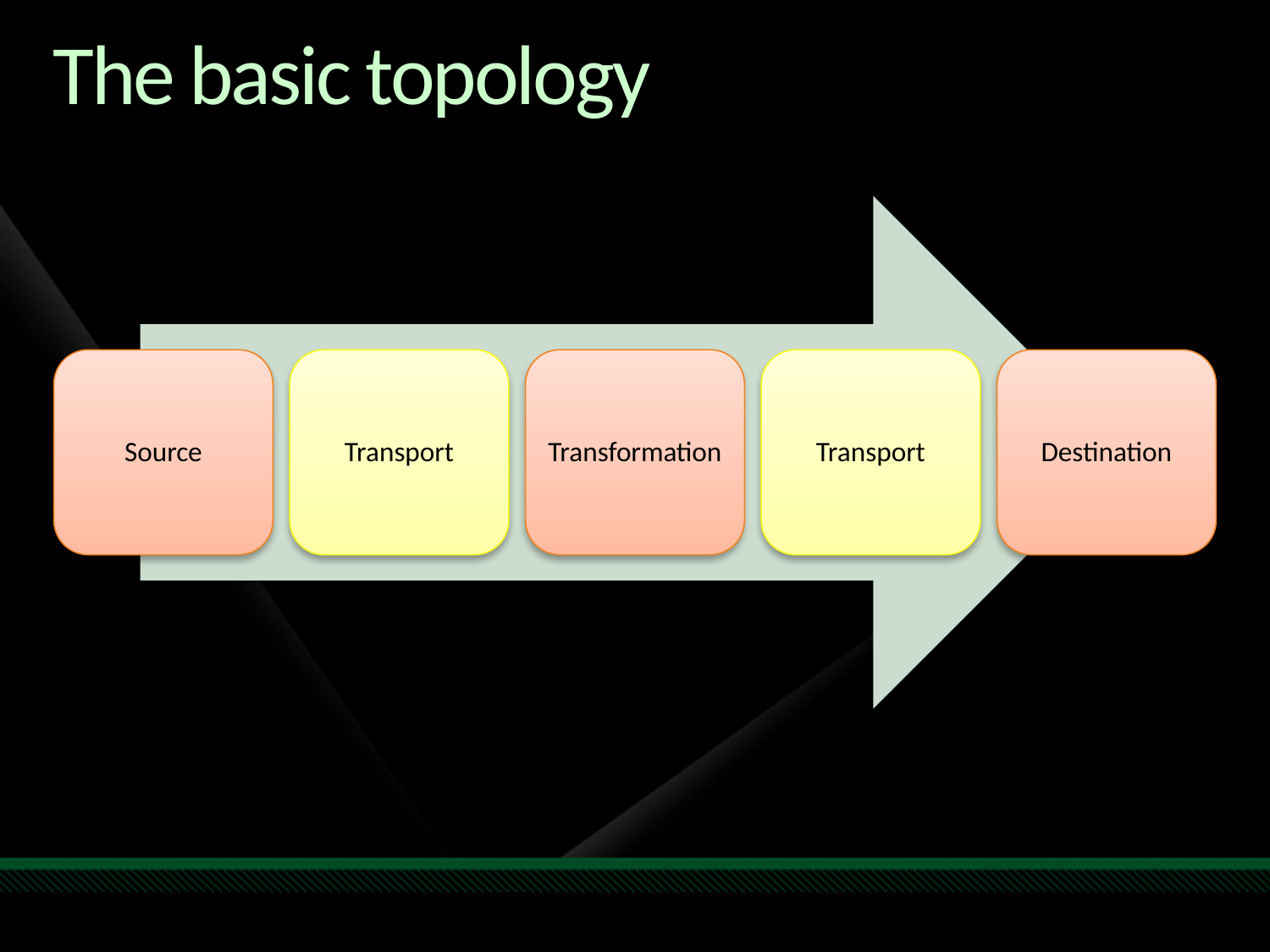

# The basic topology
Source
Transport
Transformation
Transport
Destination